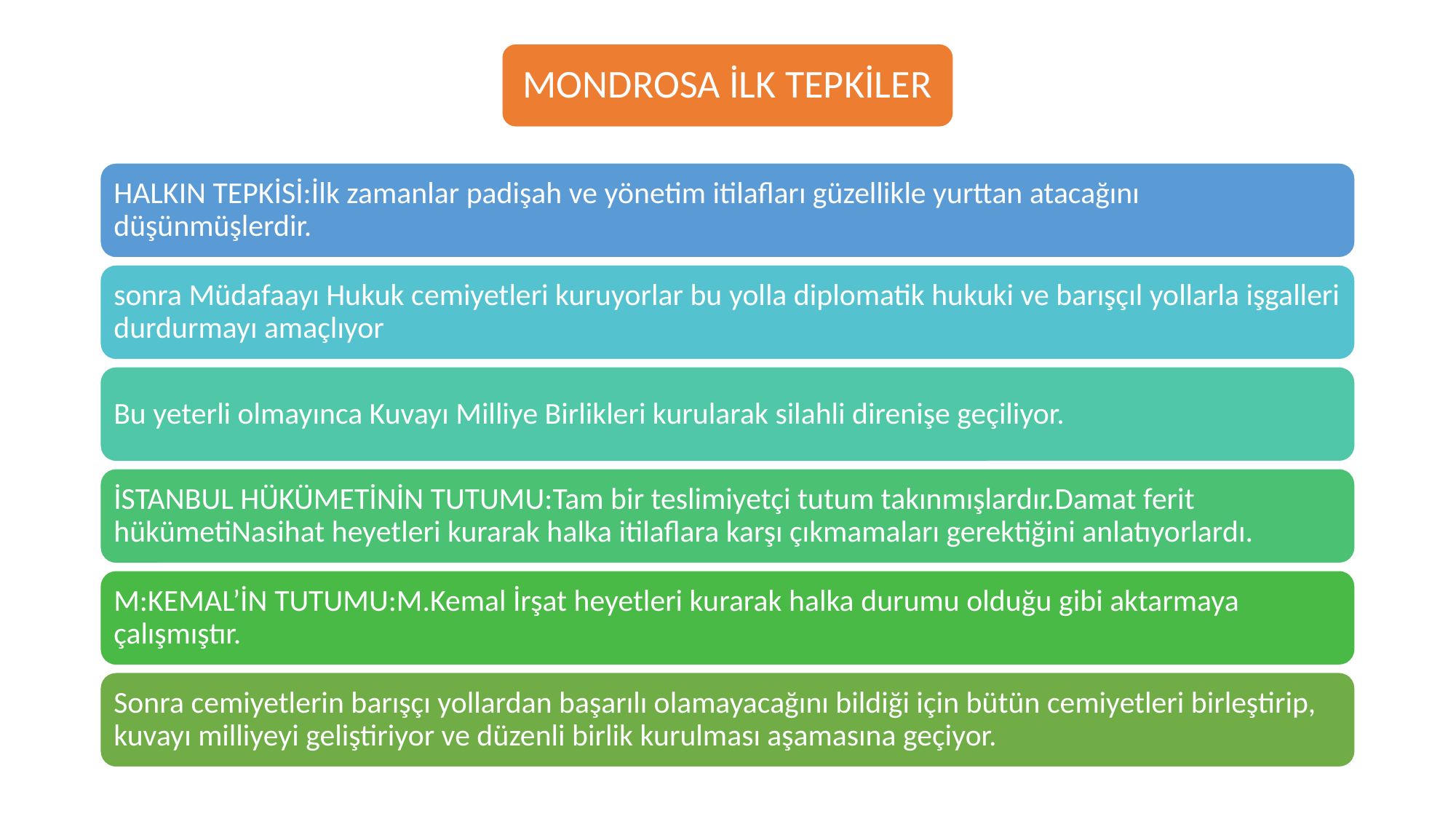

MONDROSA İLK TEPKİLER
HALKIN TEPKİSİ:İlk zamanlar padişah ve yönetim itilafları güzellikle yurttan atacağını düşünmüşlerdir.
sonra Müdafaayı Hukuk cemiyetleri kuruyorlar bu yolla diplomatik hukuki ve barışçıl yollarla işgalleri durdurmayı amaçlıyor
Bu yeterli olmayınca Kuvayı Milliye Birlikleri kurularak silahli direnişe geçiliyor.
İSTANBUL HÜKÜMETİNİN TUTUMU:Tam bir teslimiyetçi tutum takınmışlardır.Damat ferit hükümetiNasihat heyetleri kurarak halka itilaflara karşı çıkmamaları gerektiğini anlatıyorlardı.
M:KEMAL’İN TUTUMU:M.Kemal İrşat heyetleri kurarak halka durumu olduğu gibi aktarmaya çalışmıştır.
Sonra cemiyetlerin barışçı yollardan başarılı olamayacağını bildiği için bütün cemiyetleri birleştirip, kuvayı milliyeyi geliştiriyor ve düzenli birlik kurulması aşamasına geçiyor.